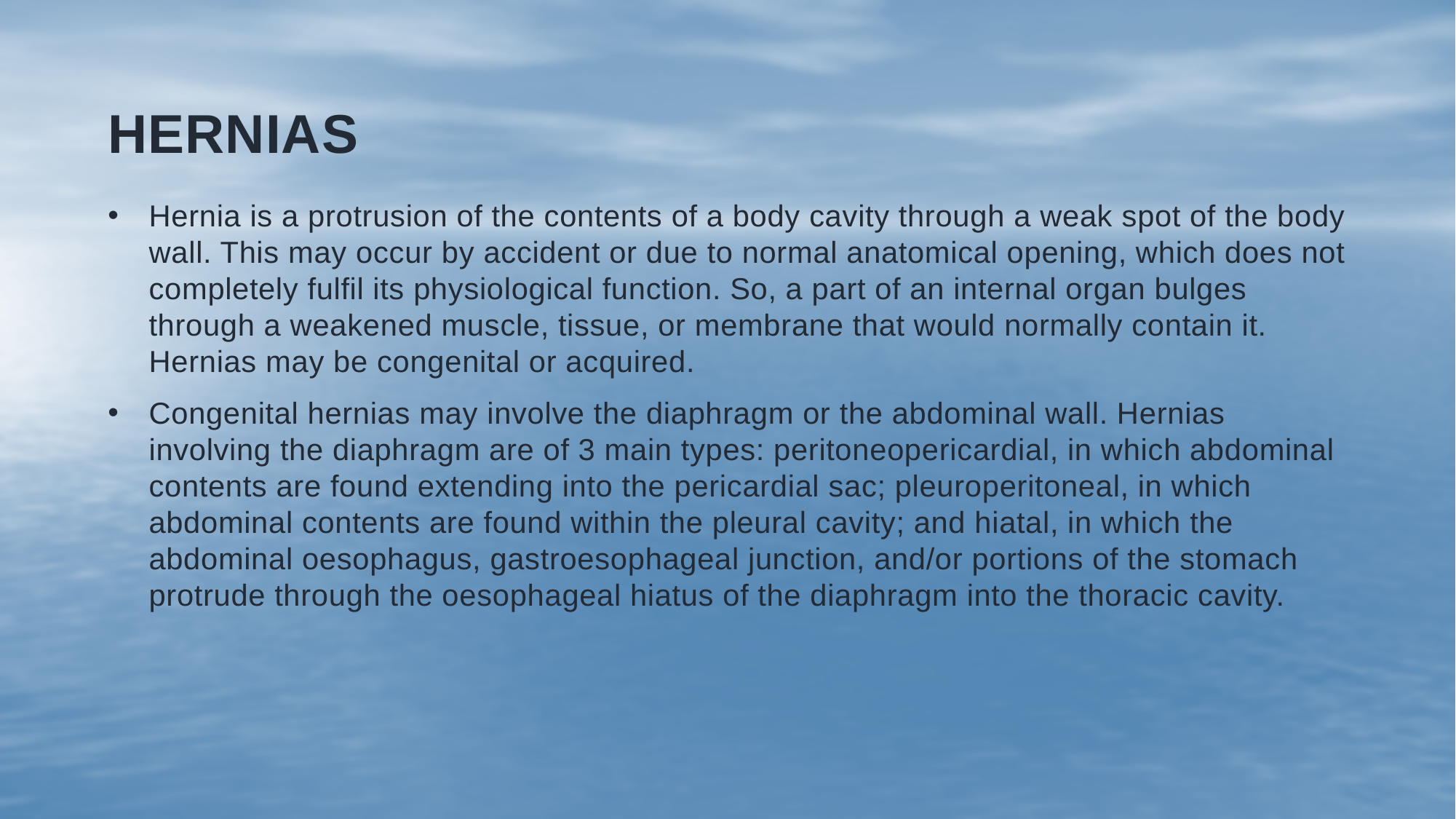

# Hernias
Hernia is a protrusion of the contents of a body cavity through a weak spot of the body wall. This may occur by accident or due to normal anatomical opening, which does not completely fulfil its physiological function. So, a part of an internal organ bulges through a weakened muscle, tissue, or membrane that would normally contain it. Hernias may be congenital or acquired.
Congenital hernias may involve the diaphragm or the abdominal wall. Hernias involving the diaphragm are of 3 main types: peritoneopericardial, in which abdominal contents are found extending into the pericardial sac; pleuroperitoneal, in which abdominal contents are found within the pleural cavity; and hiatal, in which the abdominal oesophagus, gastroesophageal junction, and/or portions of the stomach protrude through the oesophageal hiatus of the diaphragm into the thoracic cavity.